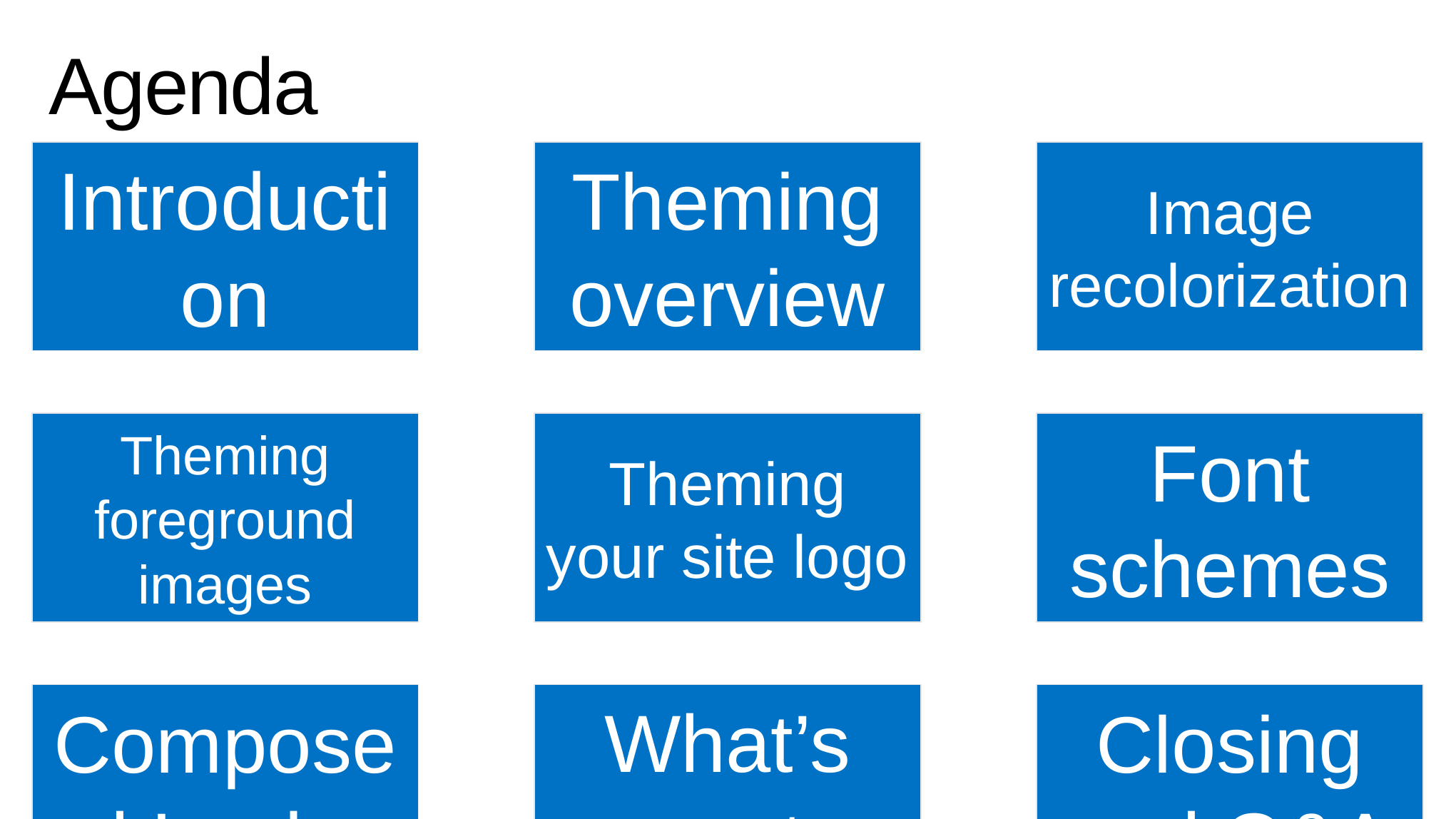

# Agenda
Introduction
Theming overview
Image recolorization
Theming foreground images
Theming your site logo
Font schemes